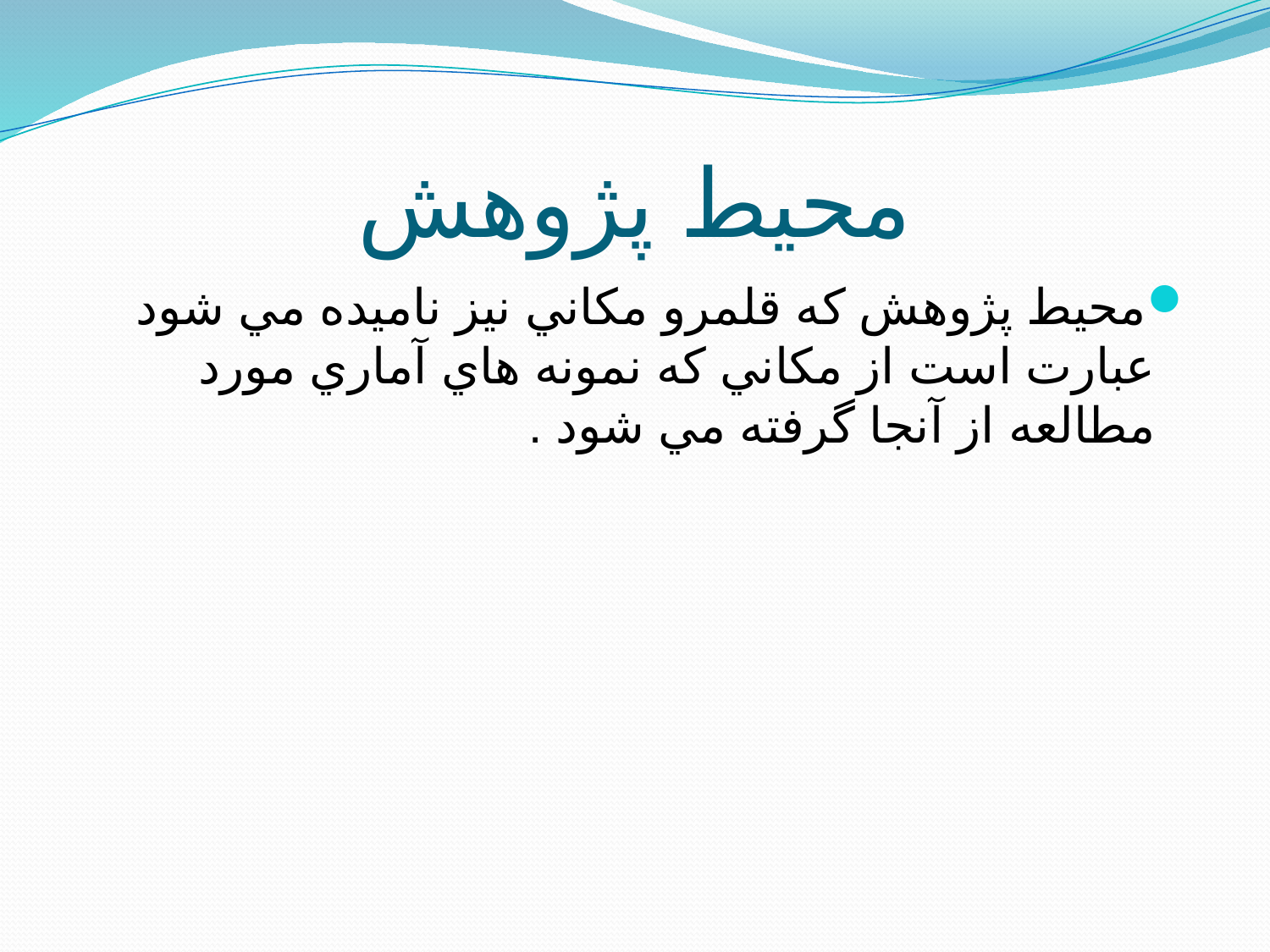

# محيط پژوهش
محيط پژوهش كه قلمرو مكاني نيز ناميده مي شود عبارت است از مكاني كه نمونه هاي آماري مورد مطالعه از آنجا گرفته مي شود .